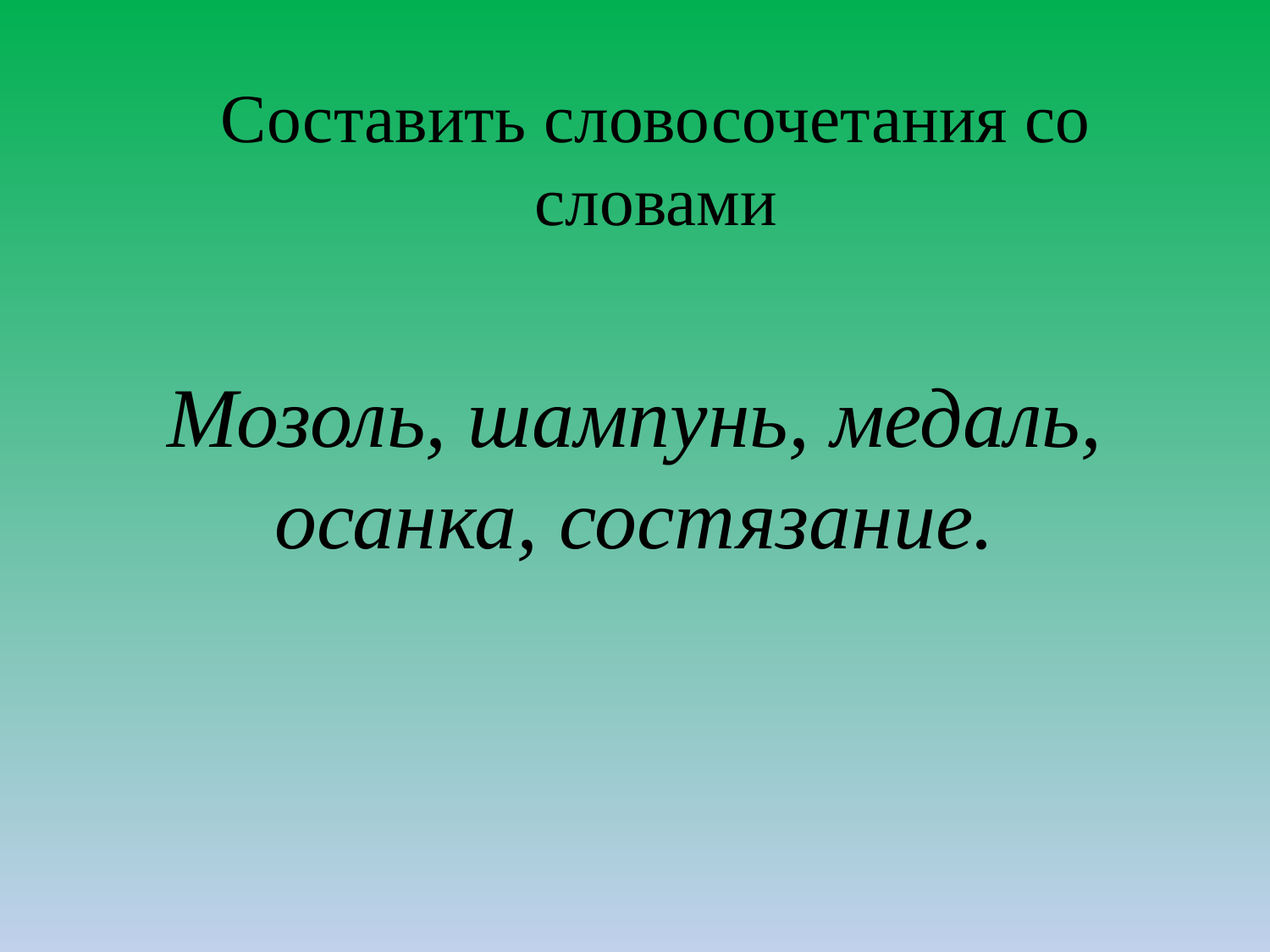

# Составить словосочетания со словами
Мозоль, шампунь, медаль, осанка, состязание.